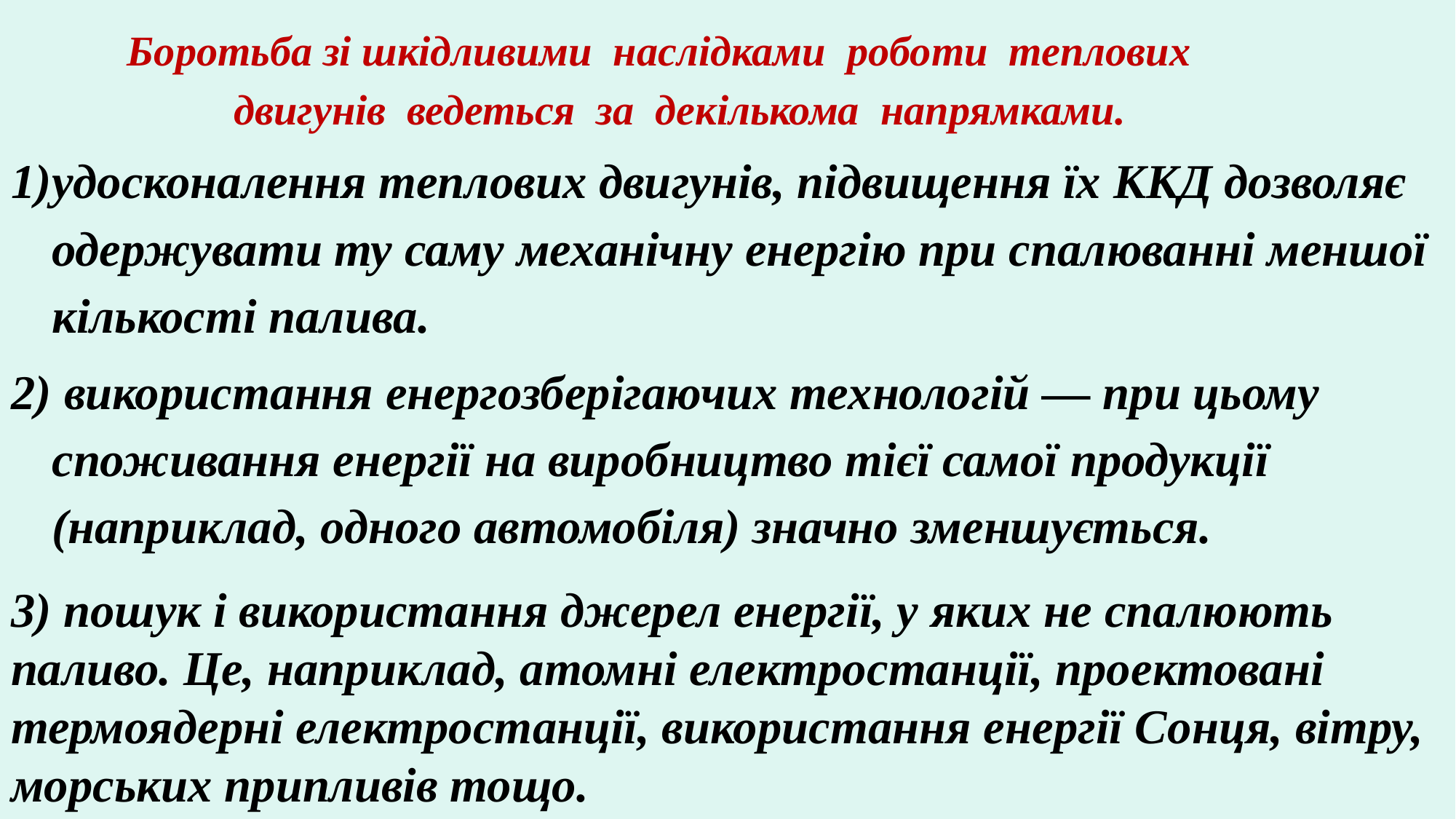

# Боротьба зі шкідливими  наслідками  роботи  теплових двигунів  ведеться  за  декількома  напрямками.
удосконалення теплових двигунів, підвищення їх ККД дозволяє одержувати ту саму механічну енергію при спалюванні меншої кількості палива.
 використання енергозберігаючих технологій — при цьому споживання енергії на виробництво тієї самої продукції (наприклад, одного автомобіля) значно зменшується.
3) пошук і використання джерел енергії, у яких не спалюють паливо. Це, наприклад, атомні електростанції, проектовані термоядерні електростанції, використання енергії Сонця, вітру, морських припливів тощо.